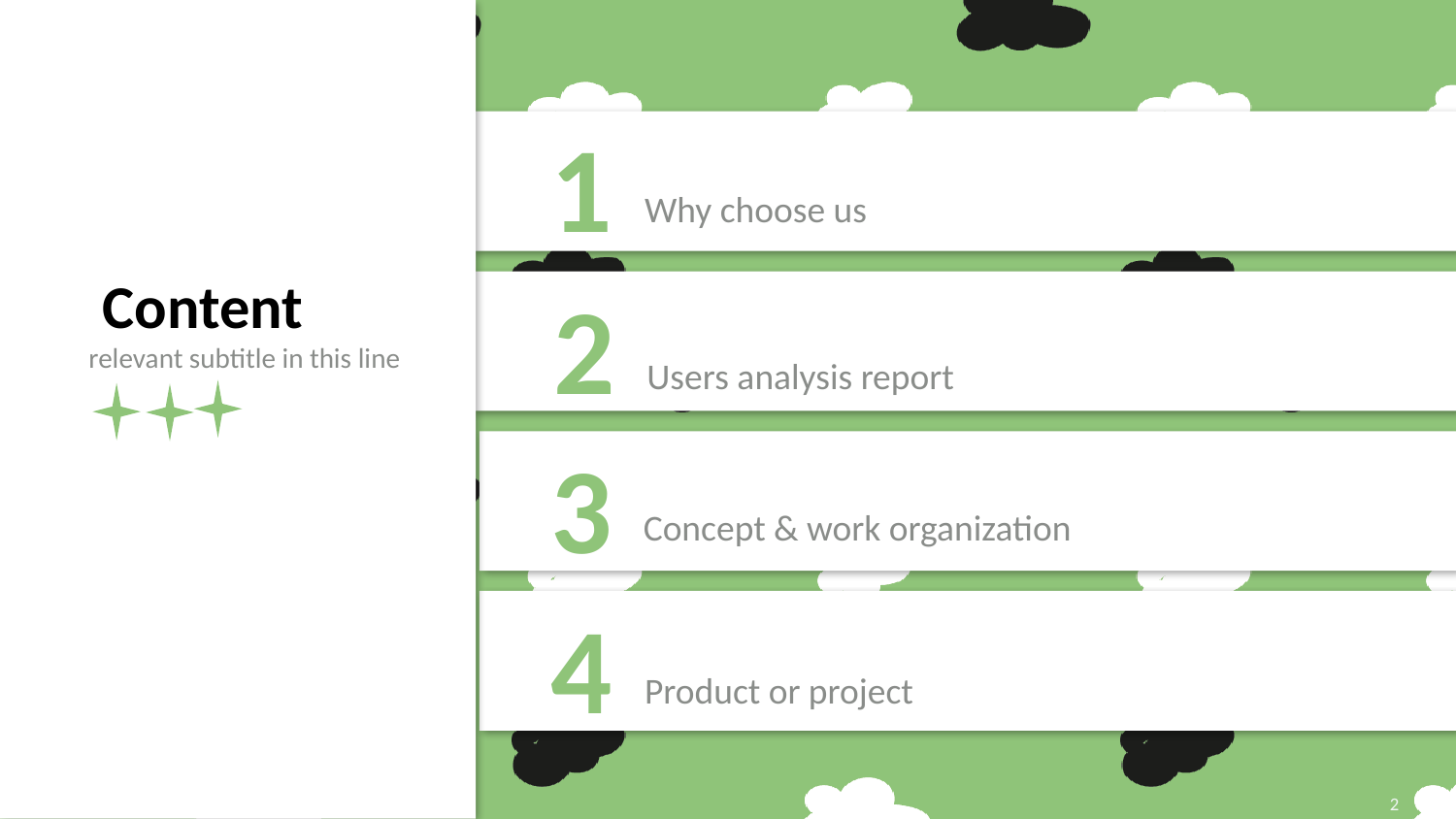

1

Why choose us
2
 Content
relevant subtitle in this line

Users analysis report

3

Concept & work organization
4

Product or project